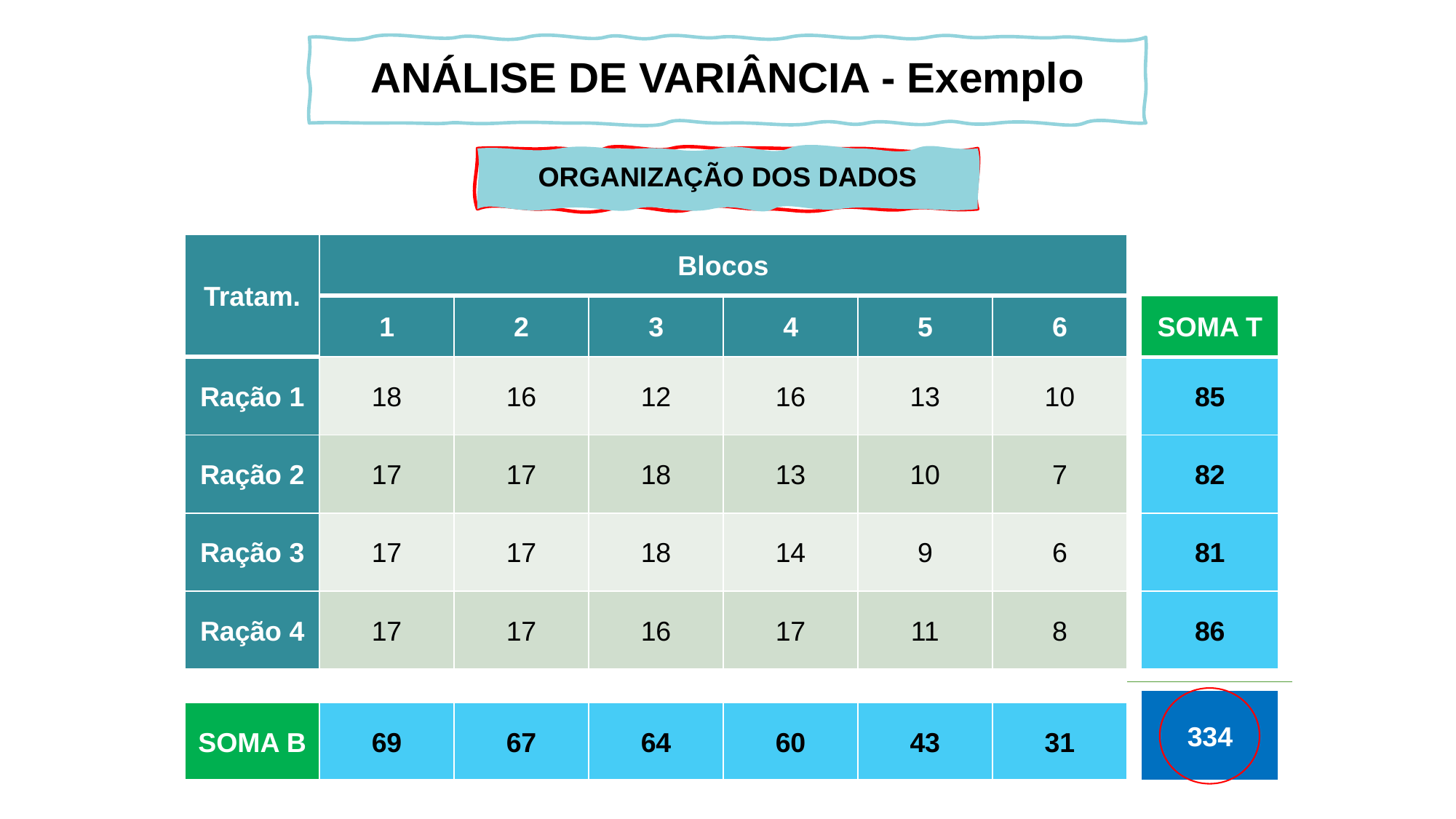

ANÁLISE DE VARIÂNCIA - Exemplo
ORGANIZAÇÃO DOS DADOS
| Tratam. | Blocos |  |  |  |  |  |
| --- | --- | --- | --- | --- | --- | --- |
|  | 1 | 2 | 3 | 4 | 5 | 6 |
| Ração 1 | 18 | 16 | 12 | 16 | 13 | 10 |
| Ração 2 | 17 | 17 | 18 | 13 | 10 | 7 |
| Ração 3 | 17 | 17 | 18 | 14 | 9 | 6 |
| Ração 4 | 17 | 17 | 16 | 17 | 11 | 8 |
| SOMA T |
| --- |
| 85 |
| 82 |
| 81 |
| 86 |

| 334 |
| --- |
| SOMA B | 69 | 67 | 64 | 60 | 43 | 31 |
| --- | --- | --- | --- | --- | --- | --- |